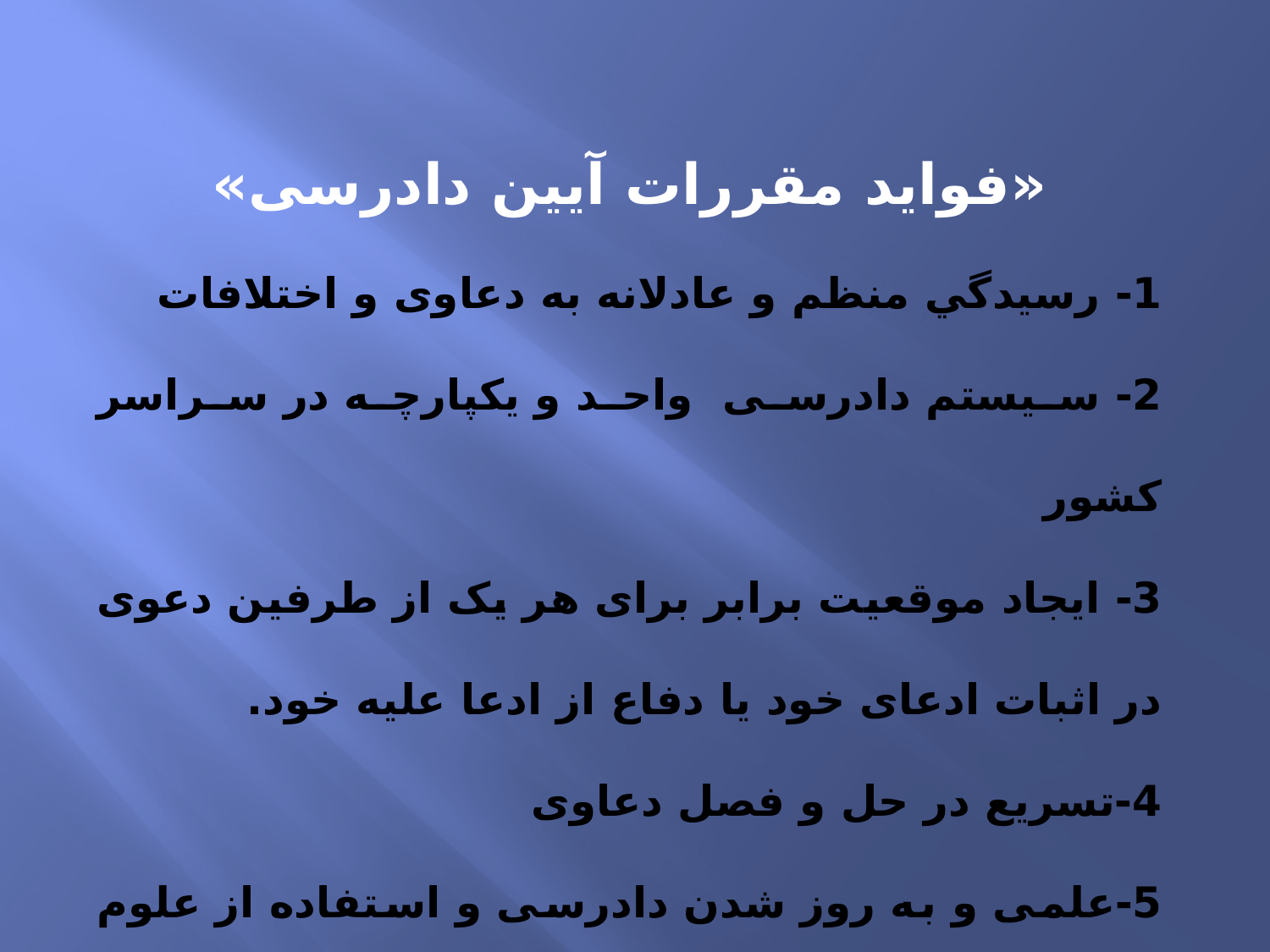

«فواید مقررات آیین دادرسی»
1- رسيدگي منظم و عادلانه به دعاوی و اختلافات
2- سیستم دادرسی  واحد و یکپارچه در سراسر کشور
3- ایجاد موقعیت برابر برای هر یک از طرفین دعوی در اثبات ادعای خود یا دفاع از ادعا علیه خود.
4-تسريع در حل و فصل دعاوی
5-علمی و به روز شدن دادرسی و استفاده از علوم و فنون جدید.